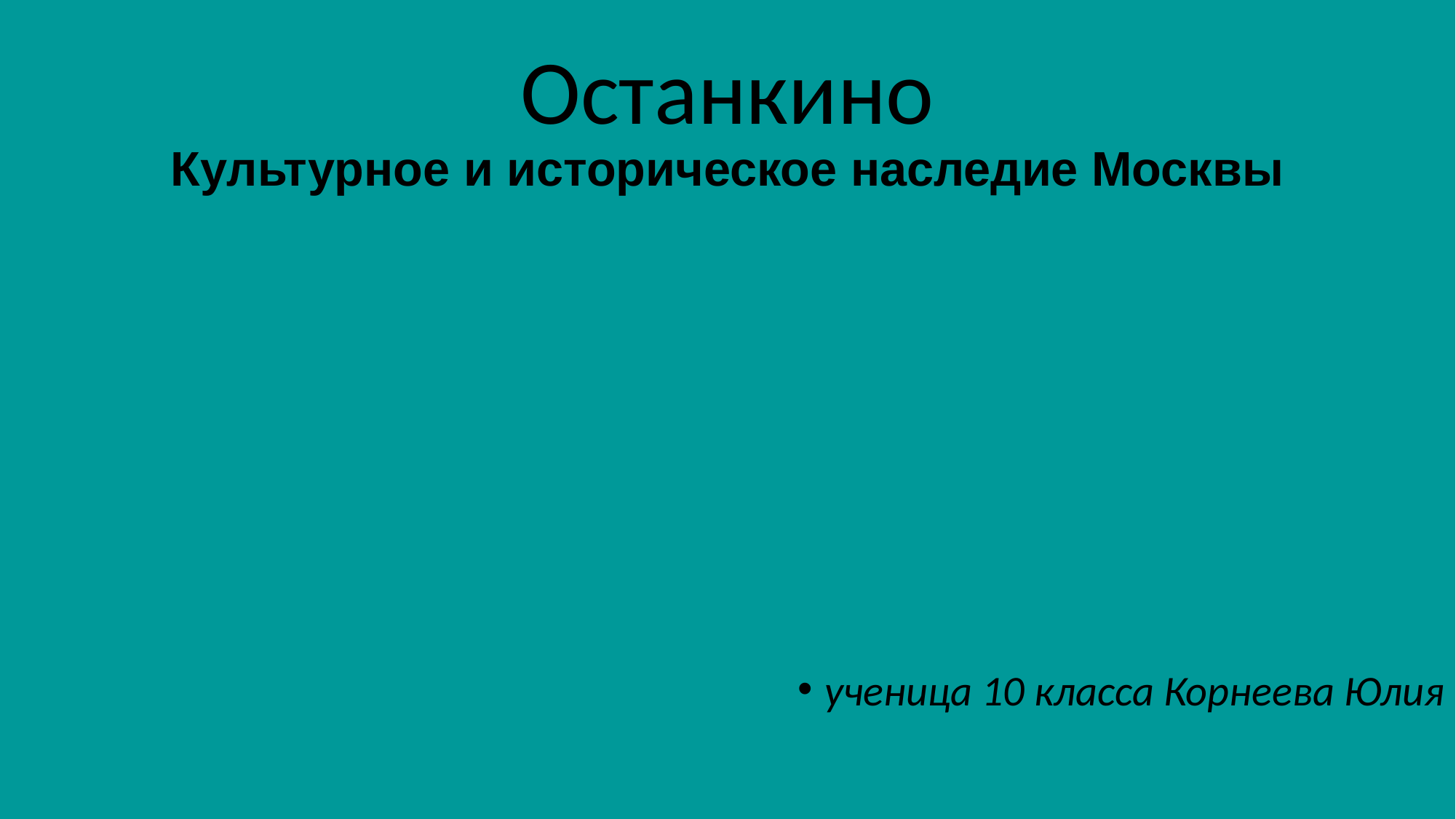

# Останкино Культурное и историческое наследие Москвы

ученица 10 класса Корнеева Юлия